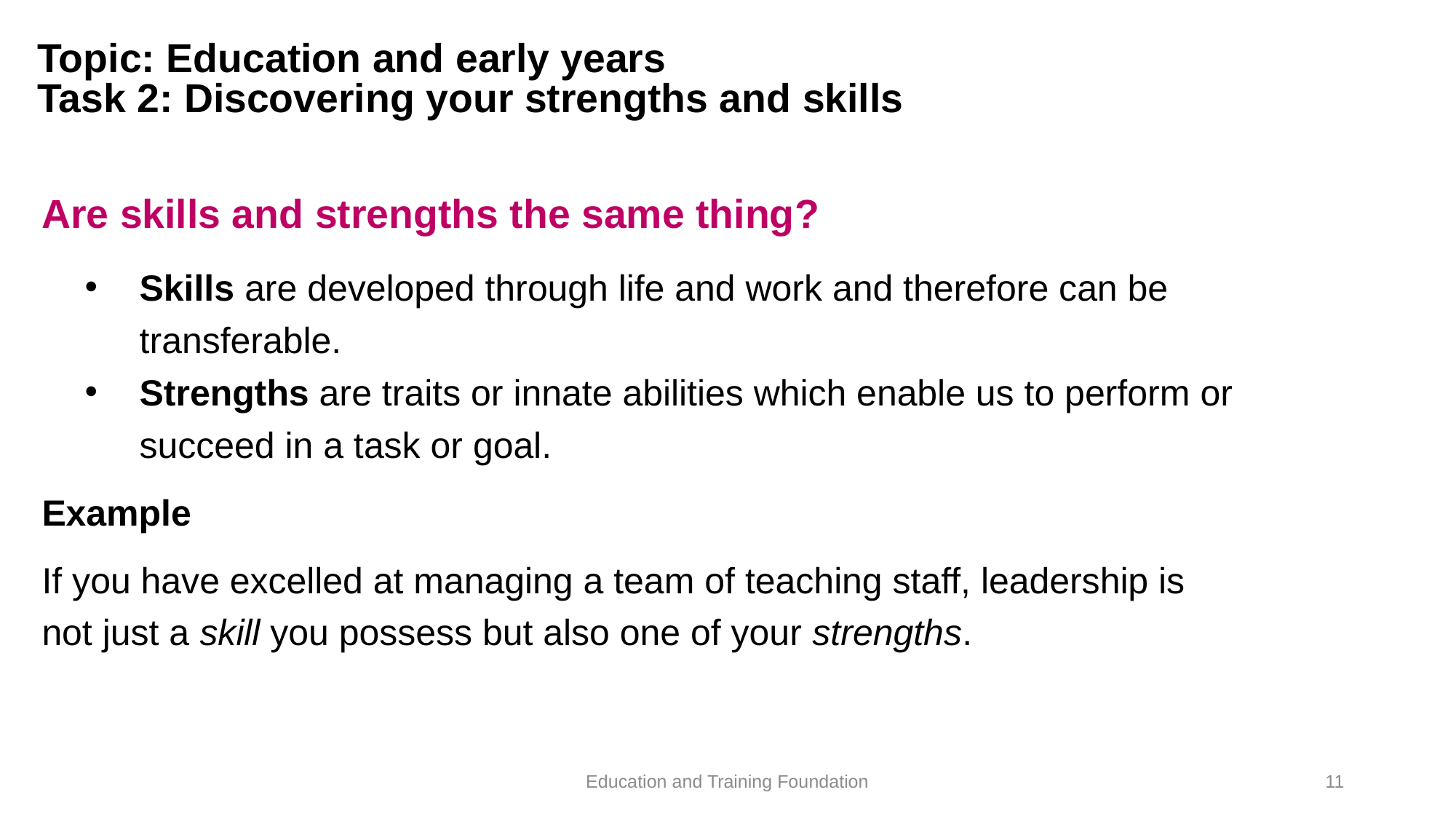

# Topic: Education and early years Task 2: Discovering your strengths and skills
Are skills and strengths the same thing?

Skills are developed through life and work and therefore can be transferable.
Strengths are traits or innate abilities which enable us to perform or succeed in a task or goal.
Example
If you have excelled at managing a team of teaching staff, leadership is not just a skill you possess but also one of your strengths.

Education and Training Foundation
11